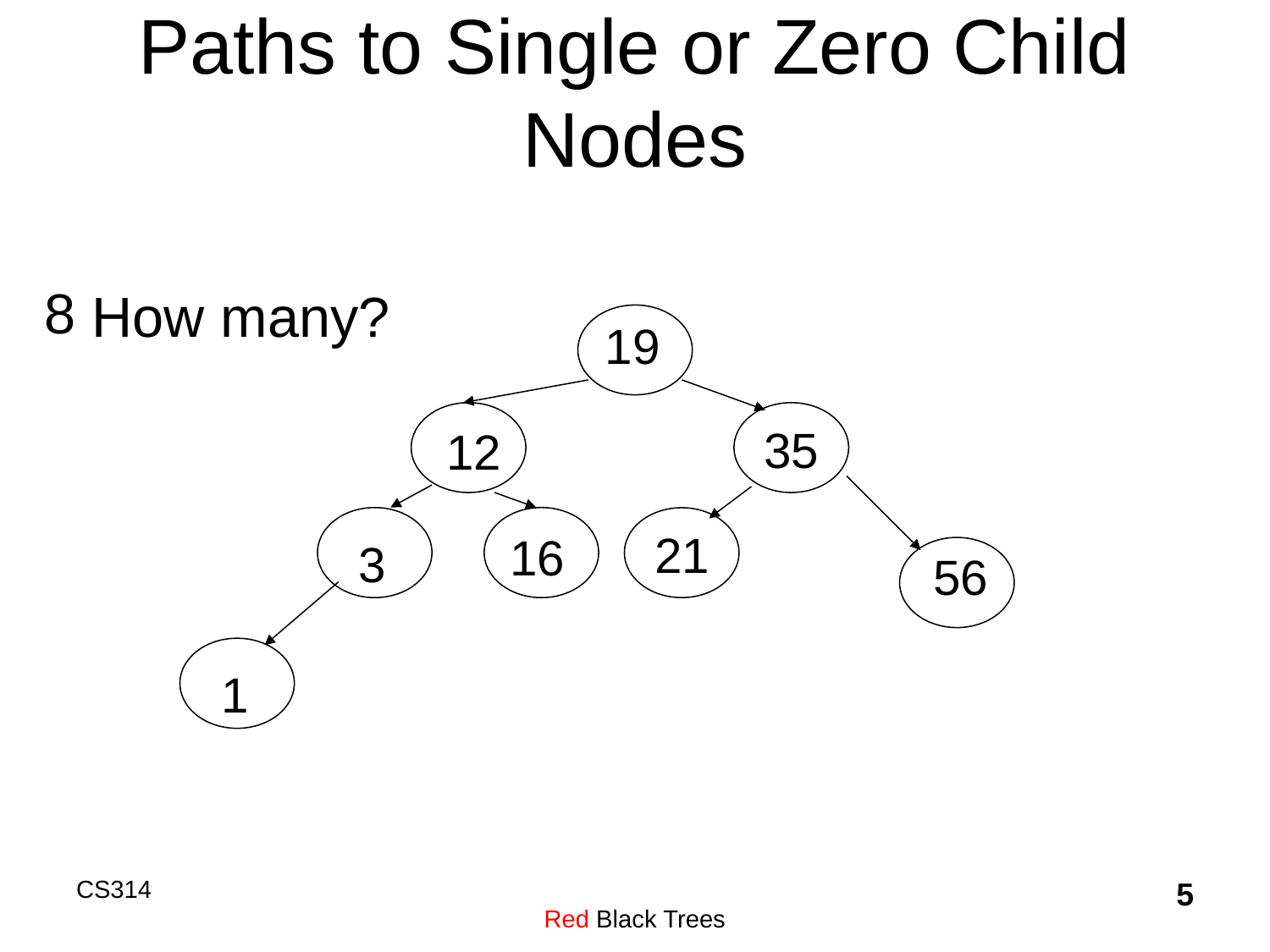

# Paths to Single or Zero Child Nodes

How many?

19

35
12

3

21
16

56

1
CS314

Red Black Trees
5